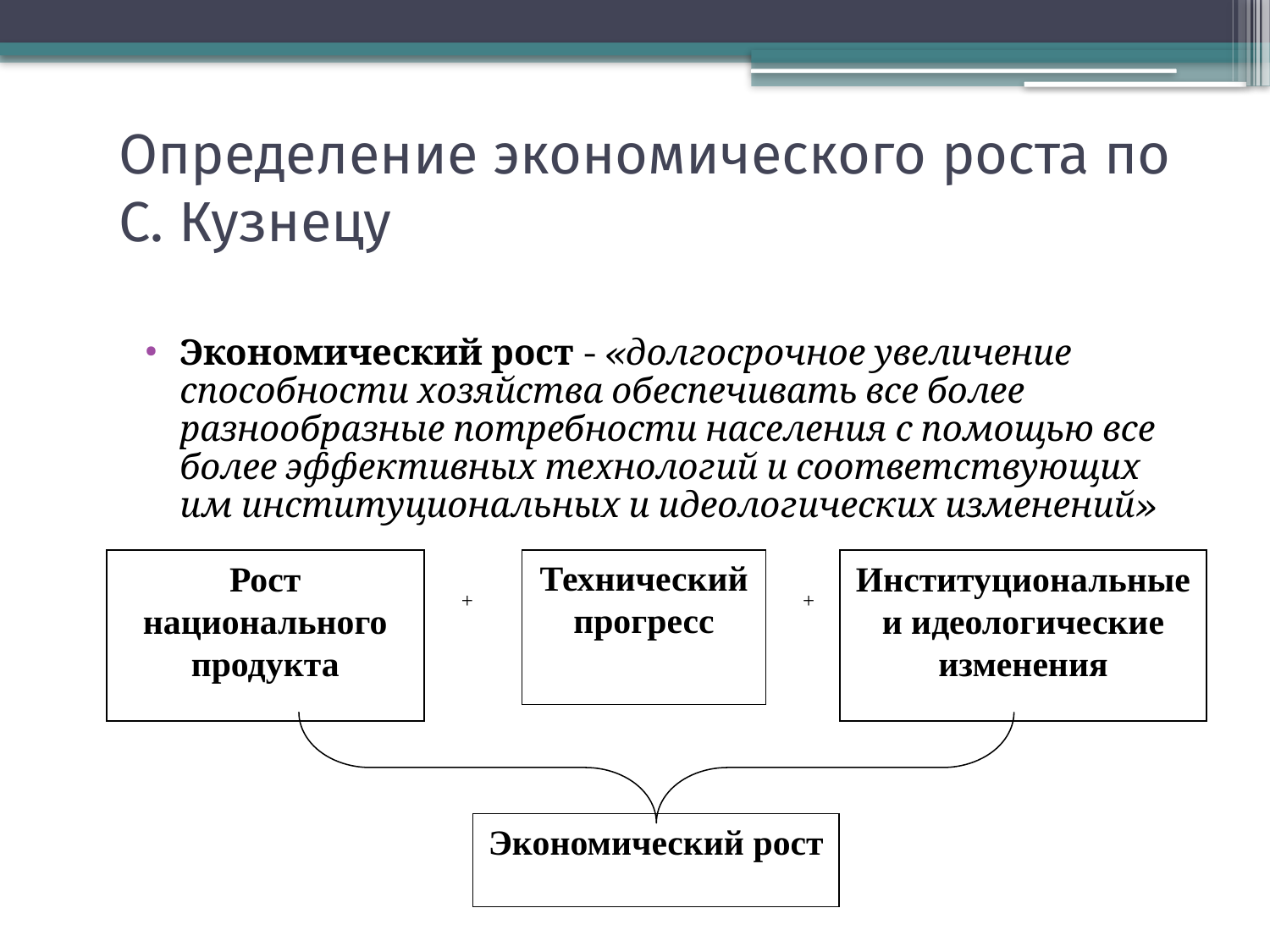

# Определение экономического роста по С. Кузнецу
Экономический рост - «долгосрочное увеличение способности хозяйства обеспечивать все более разнообразные потребности населения с помощью все более эффективных технологий и соответствующих им институциональных и идеологических изменений»

Рост национального продукта
Технический прогресс
Институциональные и идеологические изменения
+
+
Экономический рост